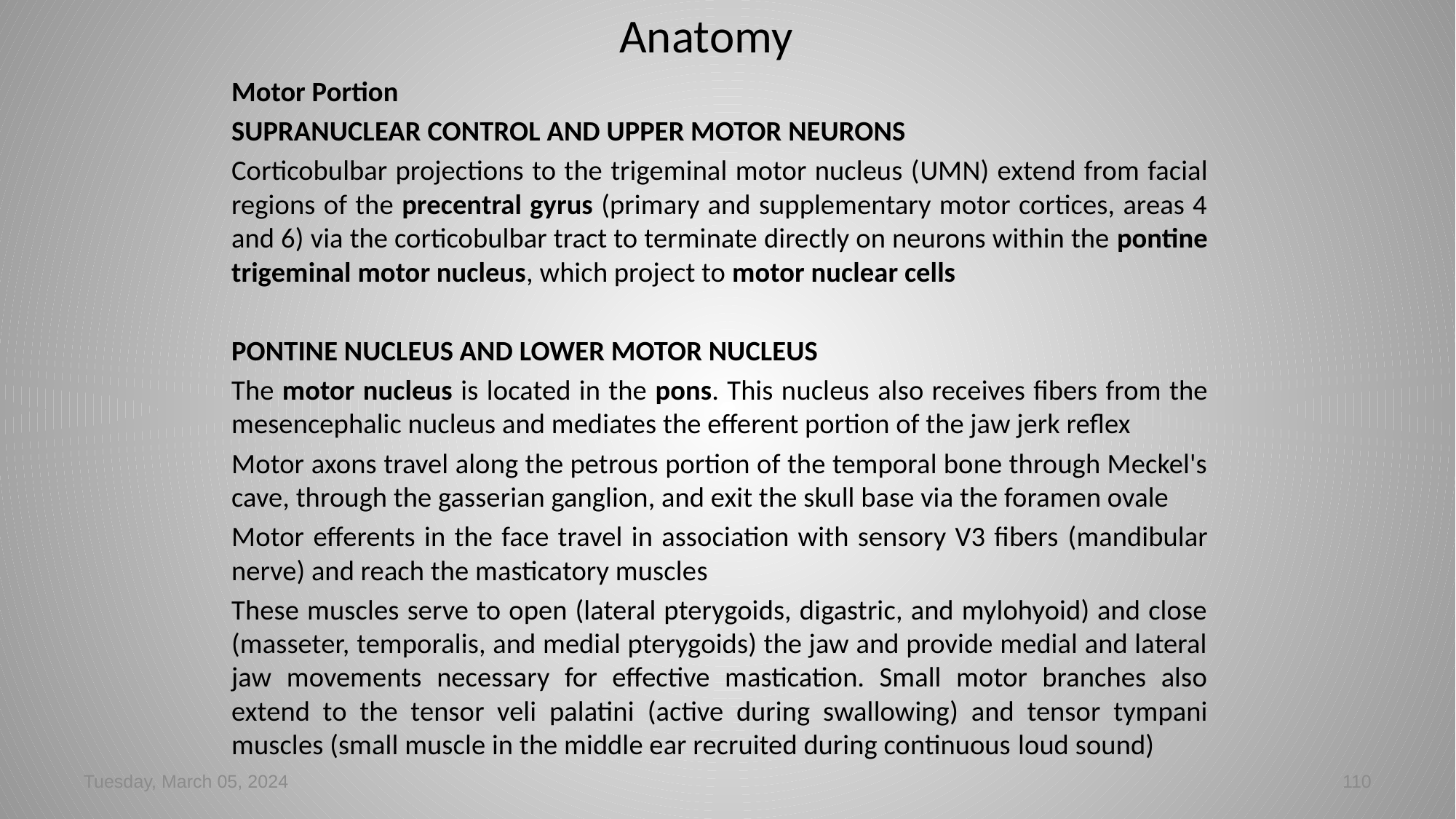

# Anatomy
Motor Portion
SUPRANUCLEAR CONTROL AND UPPER MOTOR NEURONS
Corticobulbar projections to the trigeminal motor nucleus (UMN) extend from facial regions of the precentral gyrus (primary and supplementary motor cortices, areas 4 and 6) via the corticobulbar tract to terminate directly on neurons within the pontine trigeminal motor nucleus, which project to motor nuclear cells

PONTINE NUCLEUS AND LOWER MOTOR NUCLEUS
The motor nucleus is located in the pons. This nucleus also receives fibers from the mesencephalic nucleus and mediates the efferent portion of the jaw jerk reflex
Motor axons travel along the petrous portion of the temporal bone through Meckel's cave, through the gasserian ganglion, and exit the skull base via the foramen ovale
Motor efferents in the face travel in association with sensory V3 fibers (mandibular nerve) and reach the masticatory muscles
These muscles serve to open (lateral pterygoids, digastric, and mylohyoid) and close (masseter, temporalis, and medial pterygoids) the jaw and provide medial and lateral jaw movements necessary for effective mastication. Small motor branches also extend to the tensor veli palatini (active during swallowing) and tensor tympani muscles (small muscle in the middle ear recruited during continuous loud sound)
Tuesday, March 05, 2024
110